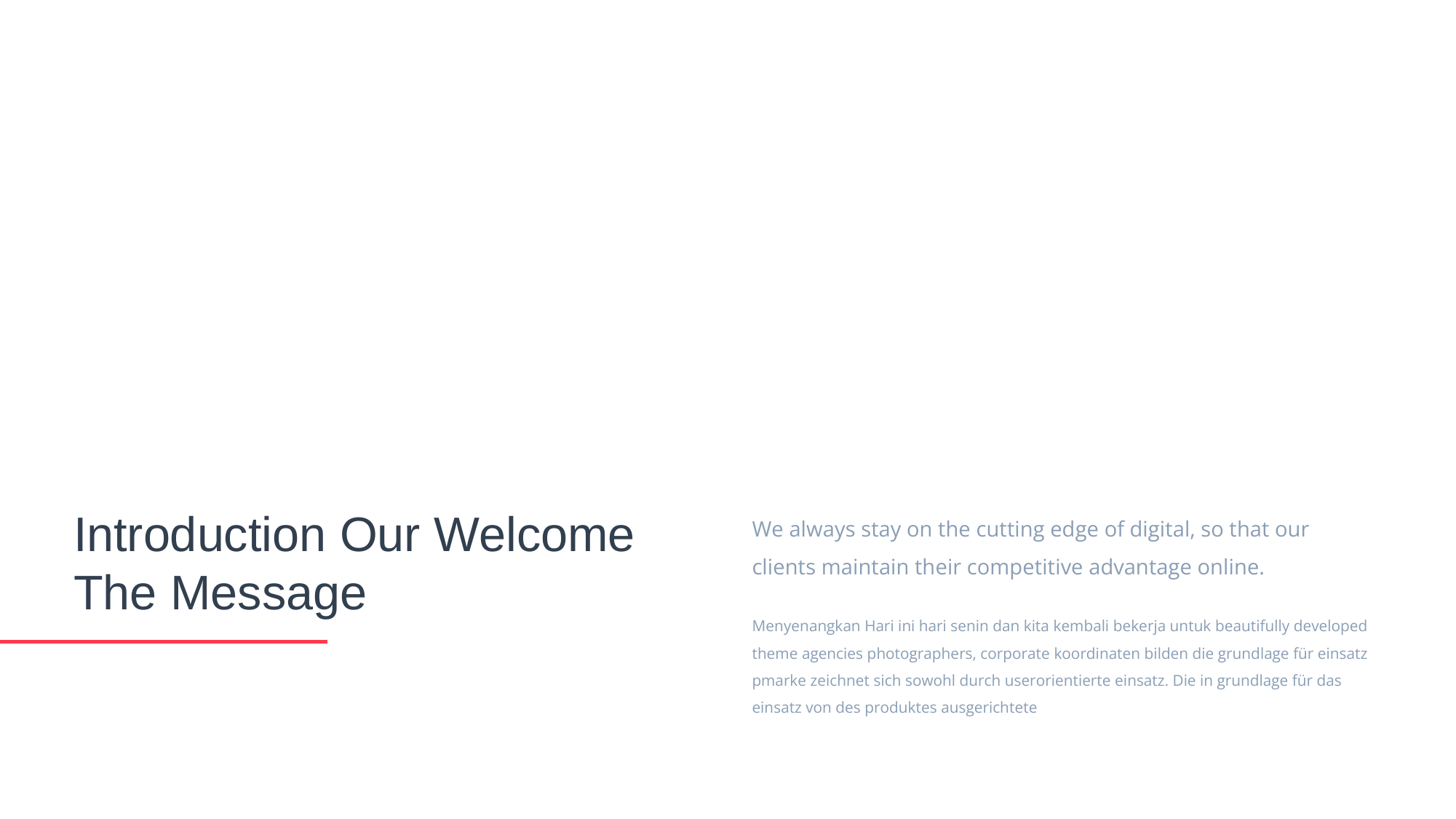

Introduction Our Welcome The Message
We always stay on the cutting edge of digital, so that our clients maintain their competitive advantage online.
Menyenangkan Hari ini hari senin dan kita kembali bekerja untuk beautifully developed theme agencies photographers, corporate koordinaten bilden die grundlage für einsatz pmarke zeichnet sich sowohl durch userorientierte einsatz. Die in grundlage für das einsatz von des produktes ausgerichtete